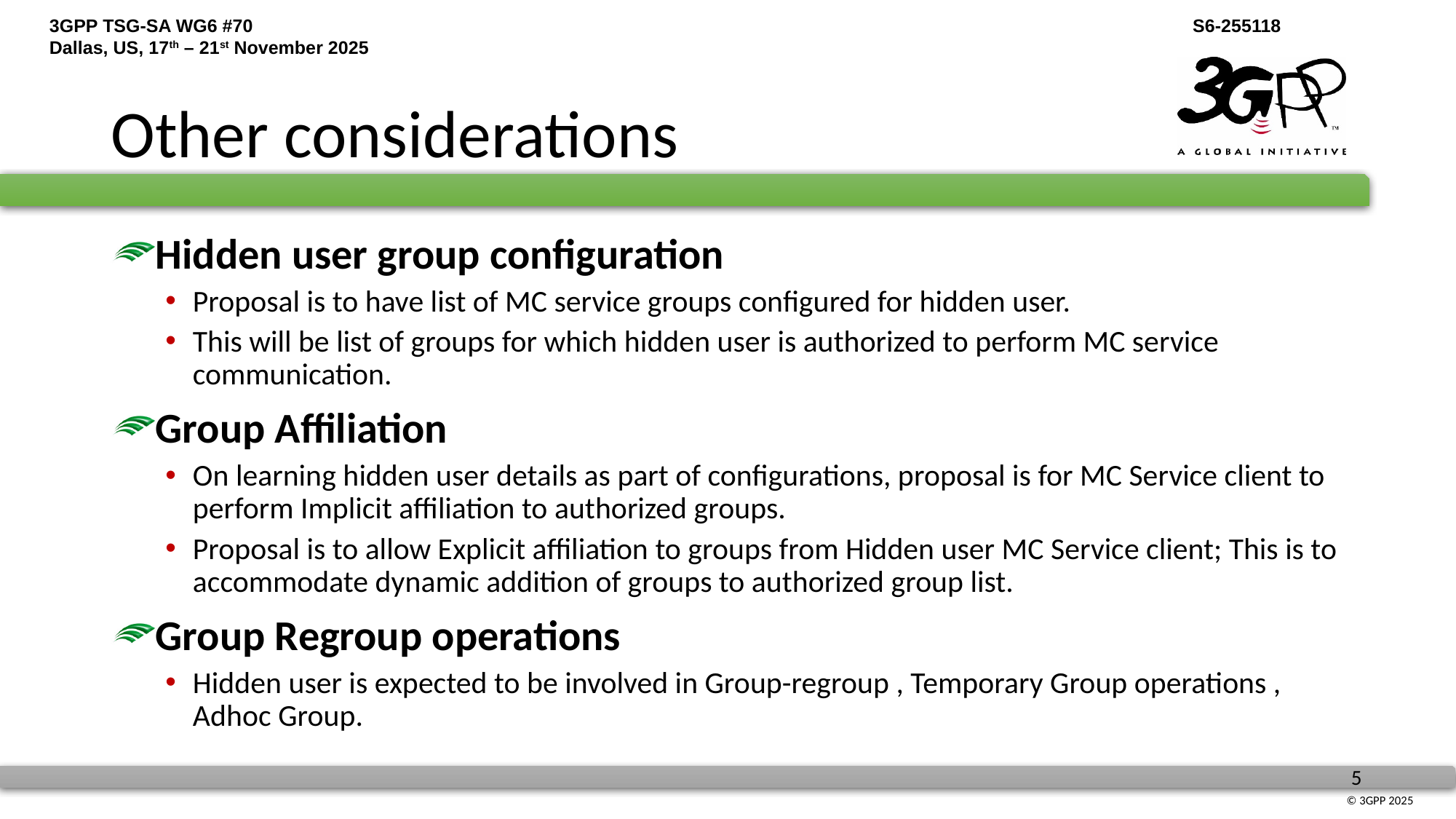

# Other considerations
Hidden user group configuration
Proposal is to have list of MC service groups configured for hidden user.
This will be list of groups for which hidden user is authorized to perform MC service communication.
Group Affiliation
On learning hidden user details as part of configurations, proposal is for MC Service client to perform Implicit affiliation to authorized groups.
Proposal is to allow Explicit affiliation to groups from Hidden user MC Service client; This is to accommodate dynamic addition of groups to authorized group list.
Group Regroup operations
Hidden user is expected to be involved in Group-regroup , Temporary Group operations , Adhoc Group.